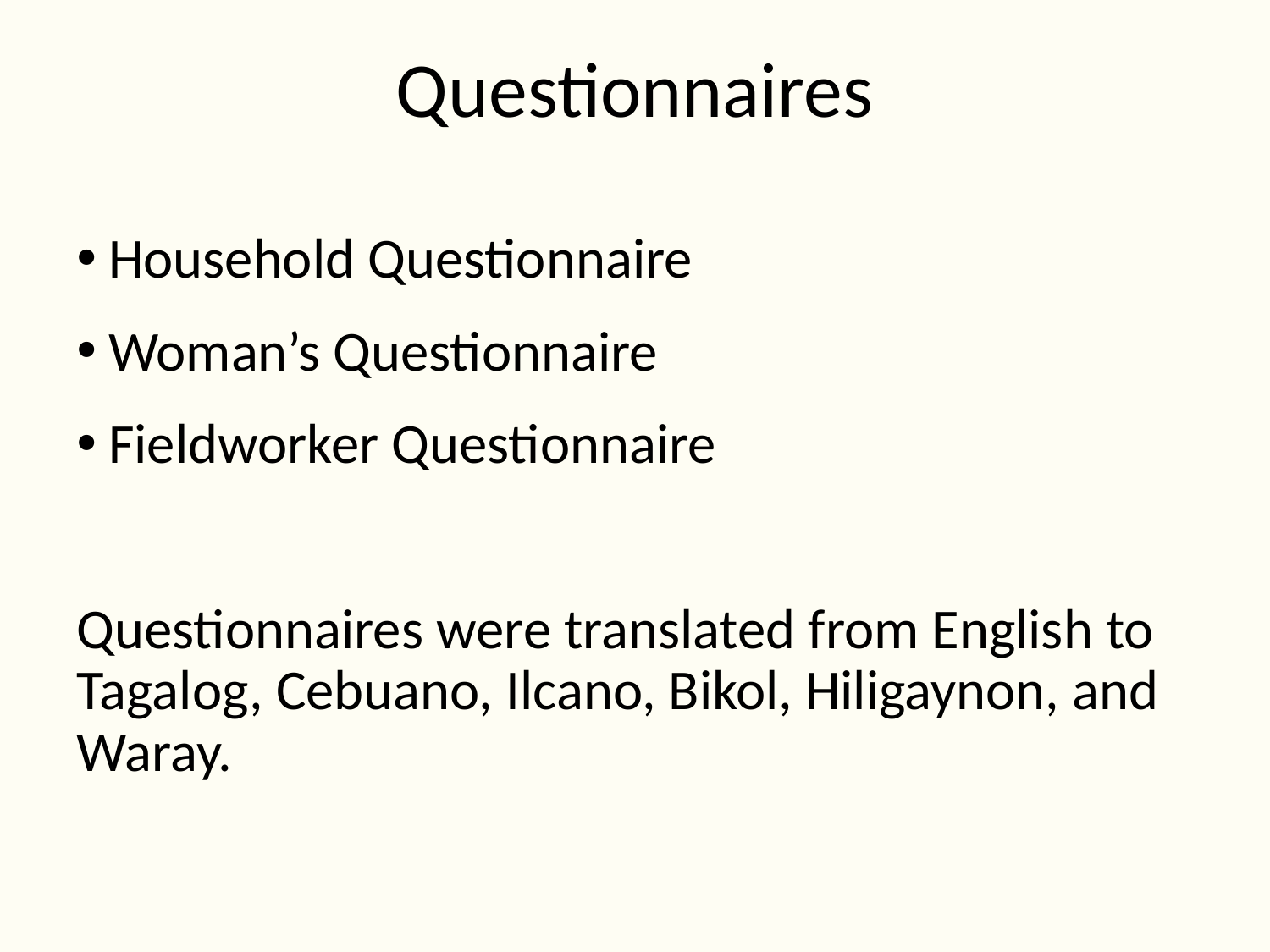

# Questionnaires
Household Questionnaire
Woman’s Questionnaire
Fieldworker Questionnaire

Questionnaires were translated from English to Tagalog, Cebuano, Ilcano, Bikol, Hiligaynon, and Waray.